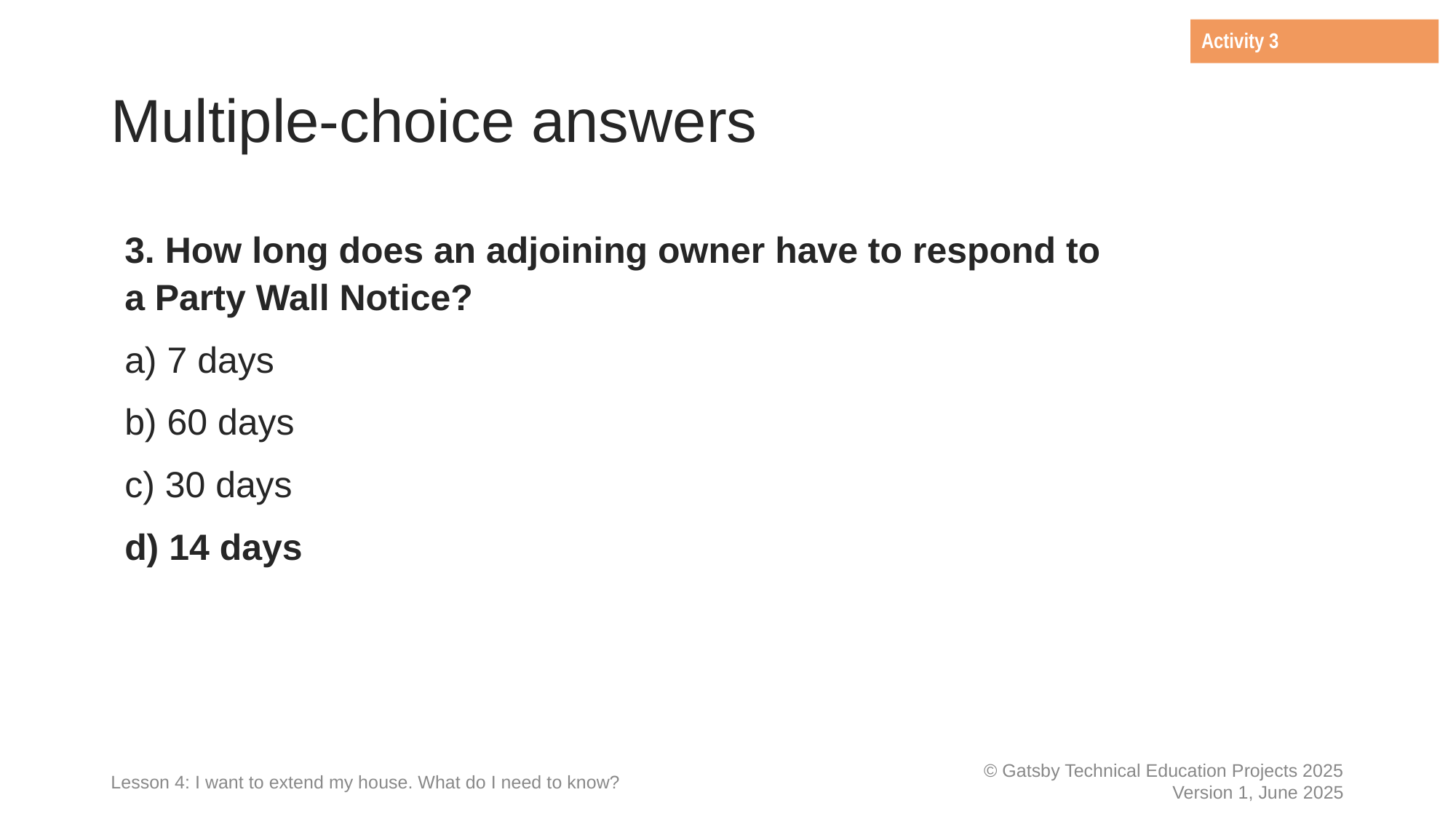

Activity 3
# Multiple-choice answers
3. How long does an adjoining owner have to respond to a Party Wall Notice?
a) 7 days
b) 60 days
c) 30 days
d) 14 days

Lesson 4: I want to extend my house. What do I need to know?